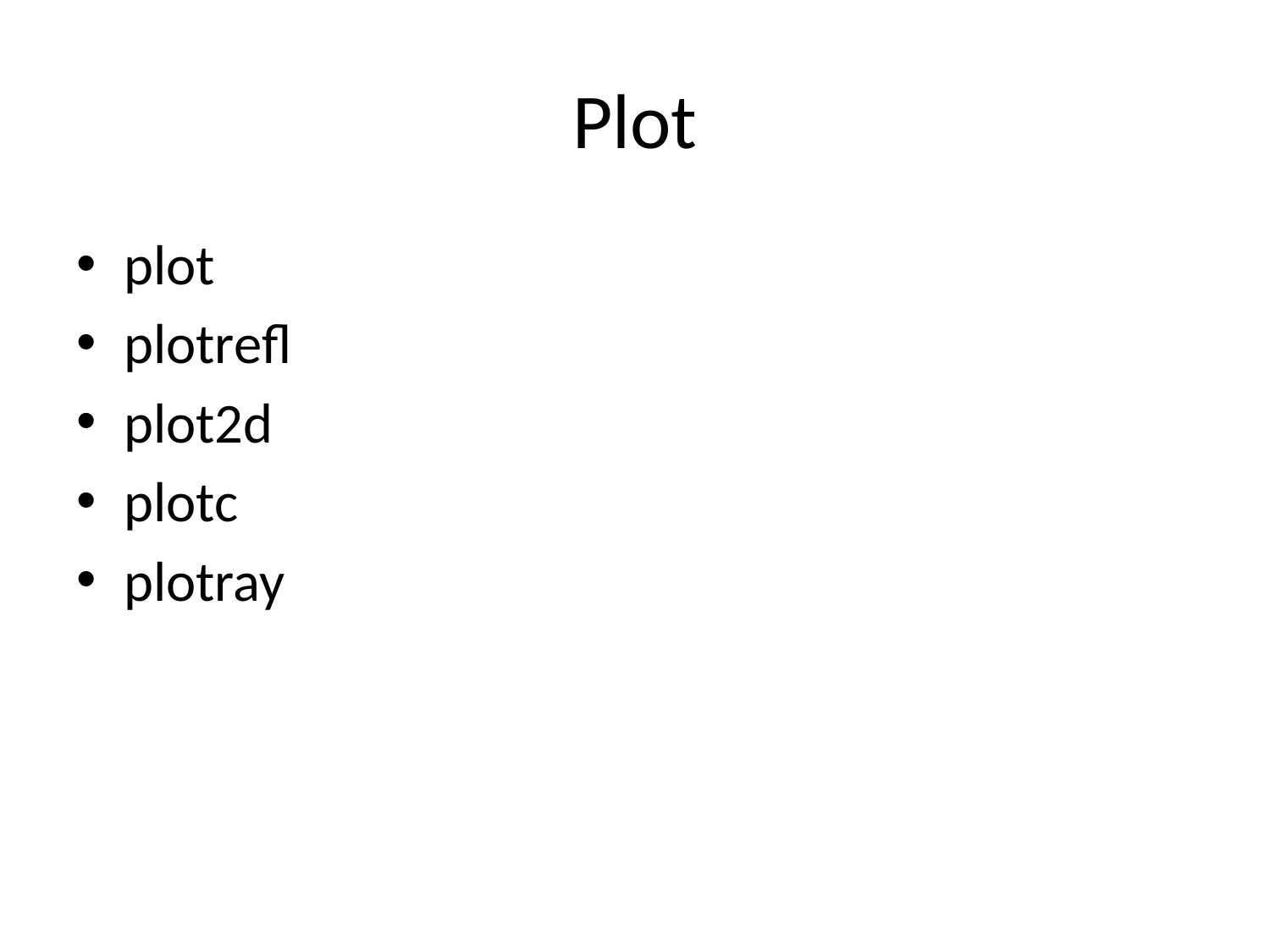

# Plot
plot
plotrefl
plot2d
plotc
plotray